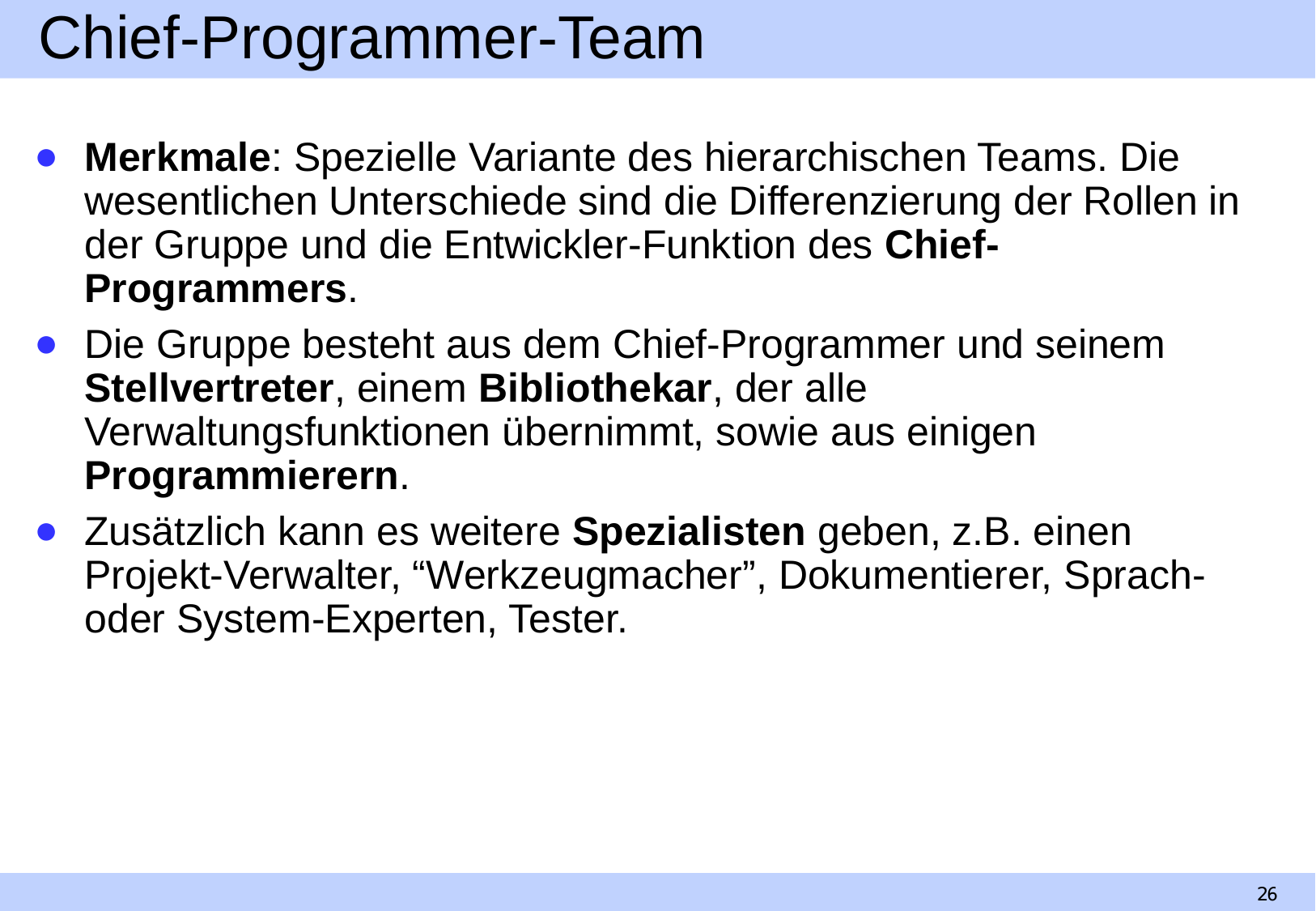

# Chief-Programmer-Team
Merkmale: Spezielle Variante des hierarchischen Teams. Die wesentlichen Unterschiede sind die Differenzierung der Rollen in der Gruppe und die Entwickler-Funktion des Chief-Programmers.
Die Gruppe besteht aus dem Chief-Programmer und seinem Stellvertreter, einem Bibliothekar, der alle Verwaltungsfunktionen übernimmt, sowie aus einigen Programmierern.
Zusätzlich kann es weitere Spezialisten geben, z.B. einen Projekt-Verwalter, “Werkzeugmacher”, Dokumentierer, Sprach- oder System-Experten, Tester.

26